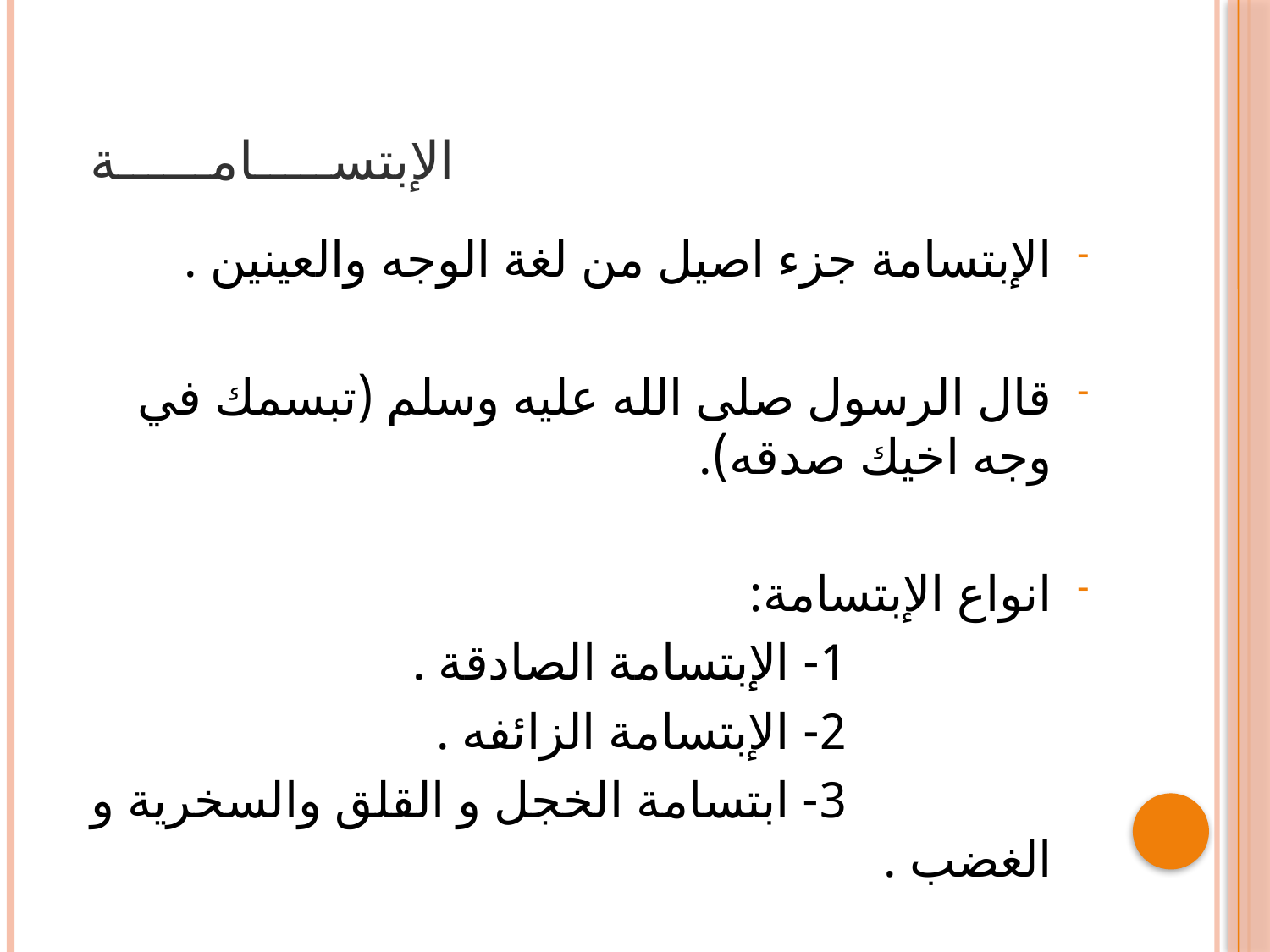

# الإبتســـــامــــــة
الإبتسامة جزء اصيل من لغة الوجه والعينين .

قال الرسول صلى الله عليه وسلم (تبسمك في وجه اخيك صدقه).

انواع الإبتسامة:
                   1- الإبتسامة الصادقة .
                   2- الإبتسامة الزائفه .
                   3- ابتسامة الخجل و القلق والسخرية و الغضب .